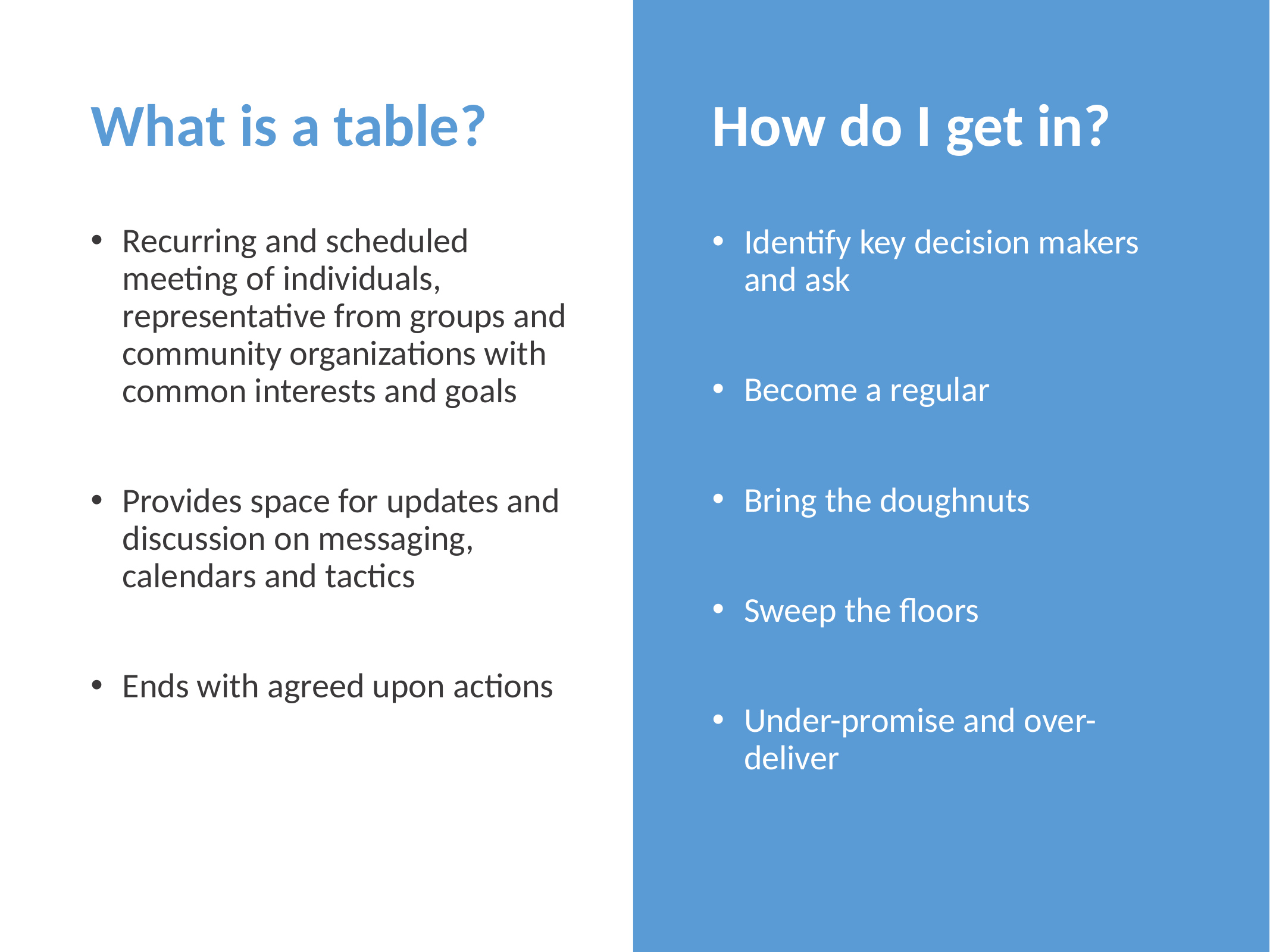

What is a table?
How do I get in?
Recurring and scheduled meeting of individuals, representative from groups and community organizations with common interests and goals

Provides space for updates and discussion on messaging, calendars and tactics

Ends with agreed upon actions
Identify key decision makers and ask

Become a regular

Bring the doughnuts

Sweep the floors

Under-promise and over-deliver